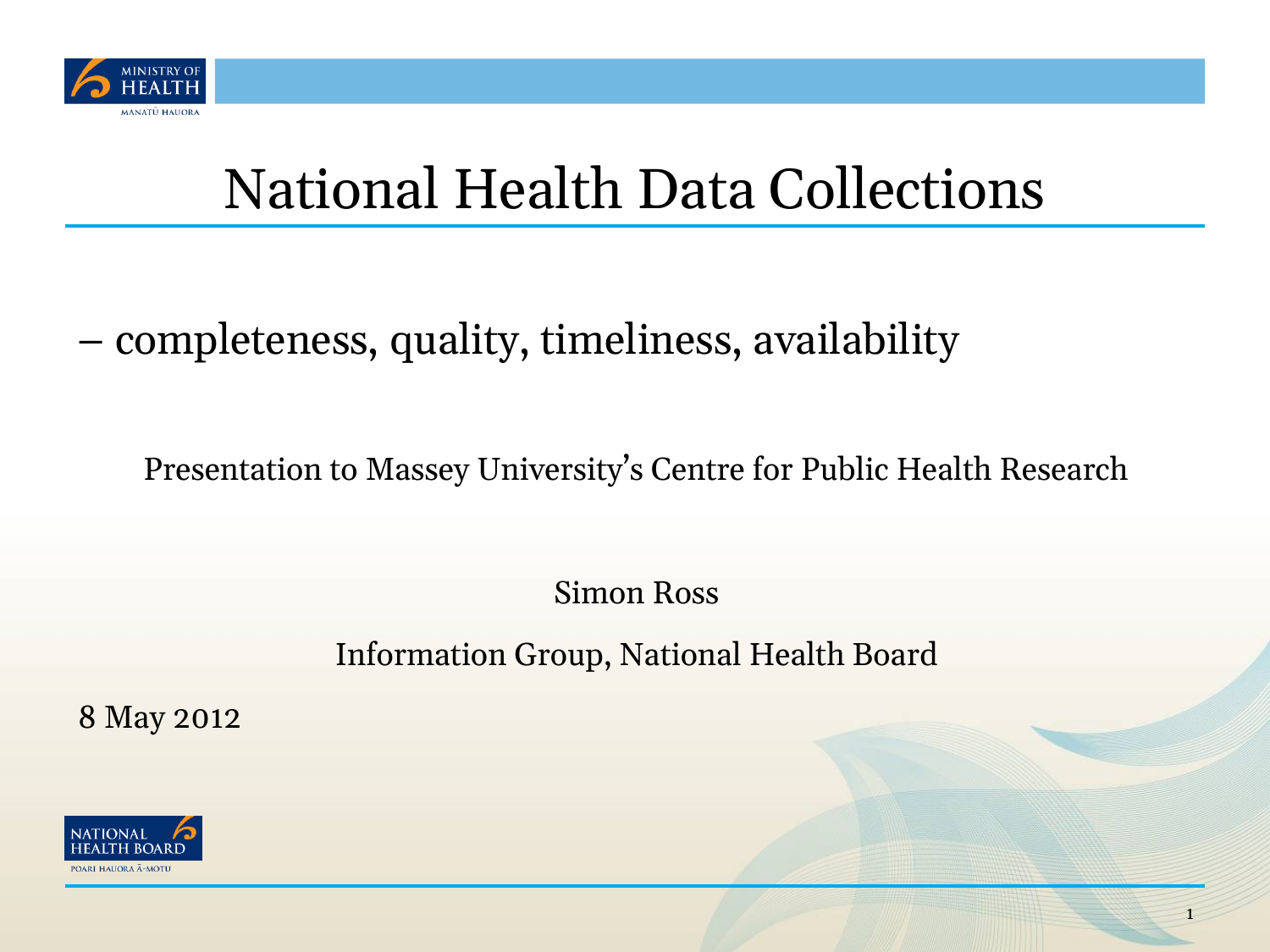

# National Health Data Collections

– completeness, quality, timeliness, availability

Presentation to Massey University’s Centre for Public Health Research

Simon Ross
Information Group, National Health Board
8 May 2012
1